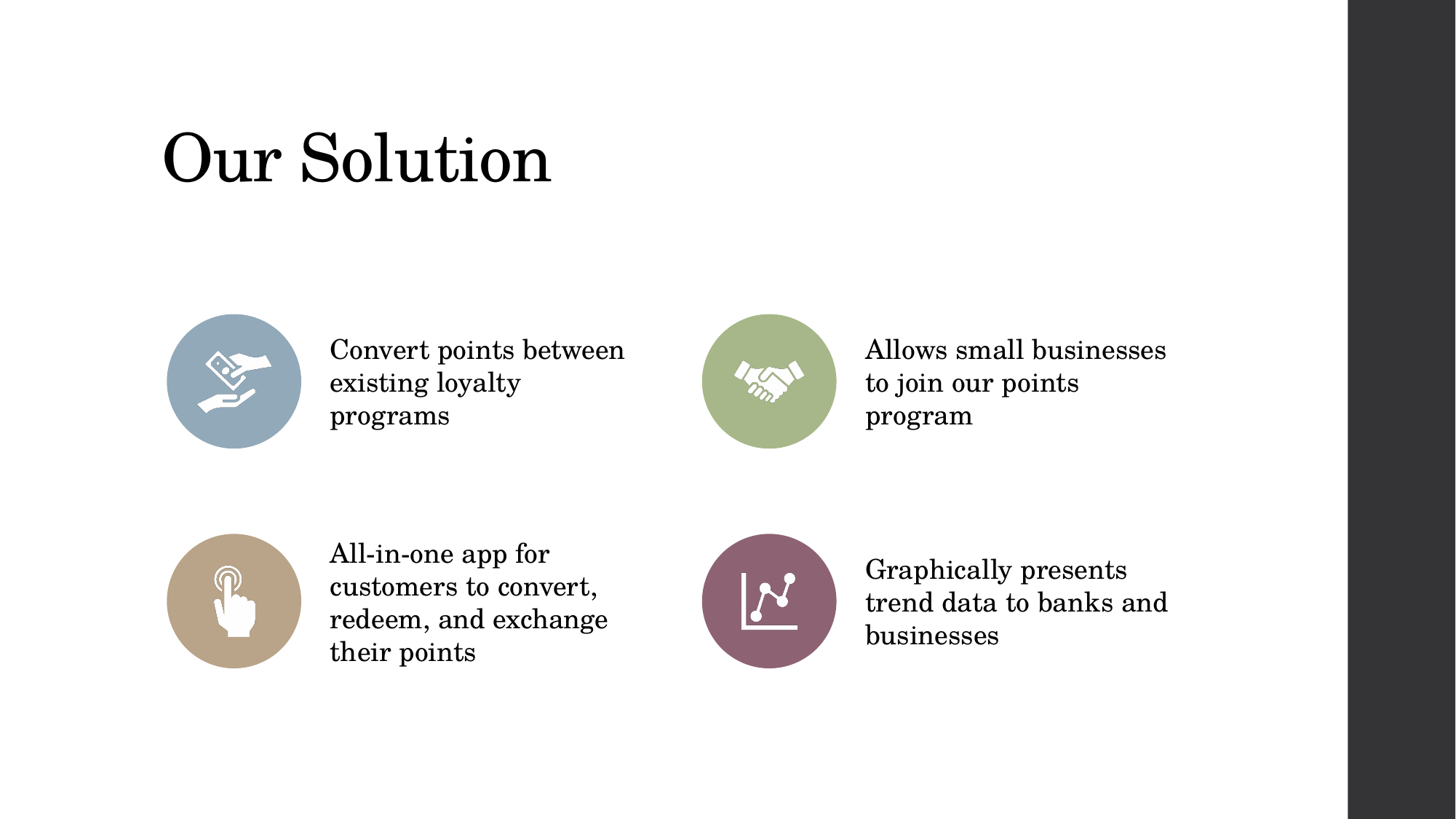

# Our Solution
Convert points between existing loyalty programs
Allows small businesses to join our points program
All-in-one app for customers to convert, redeem, and exchange their points
Graphically presents trend data to banks and businesses